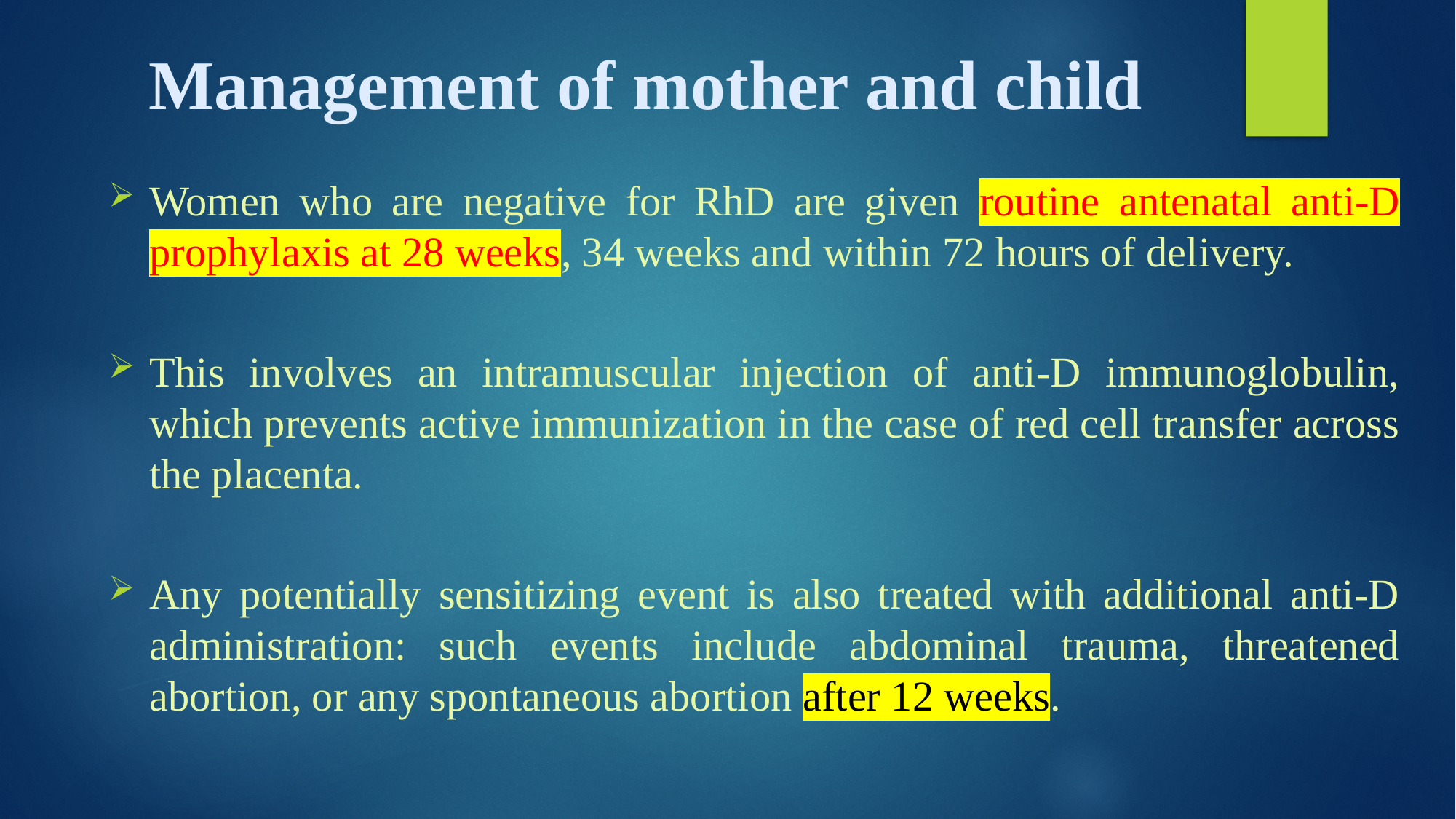

# Management of mother and child
Women who are negative for RhD are given routine antenatal anti-D prophylaxis at 28 weeks, 34 weeks and within 72 hours of delivery.

This involves an intramuscular injection of anti-D immunoglobulin, which prevents active immunization in the case of red cell transfer across the placenta.

Any potentially sensitizing event is also treated with additional anti-D administration: such events include abdominal trauma, threatened abortion, or any spontaneous abortion after 12 weeks.